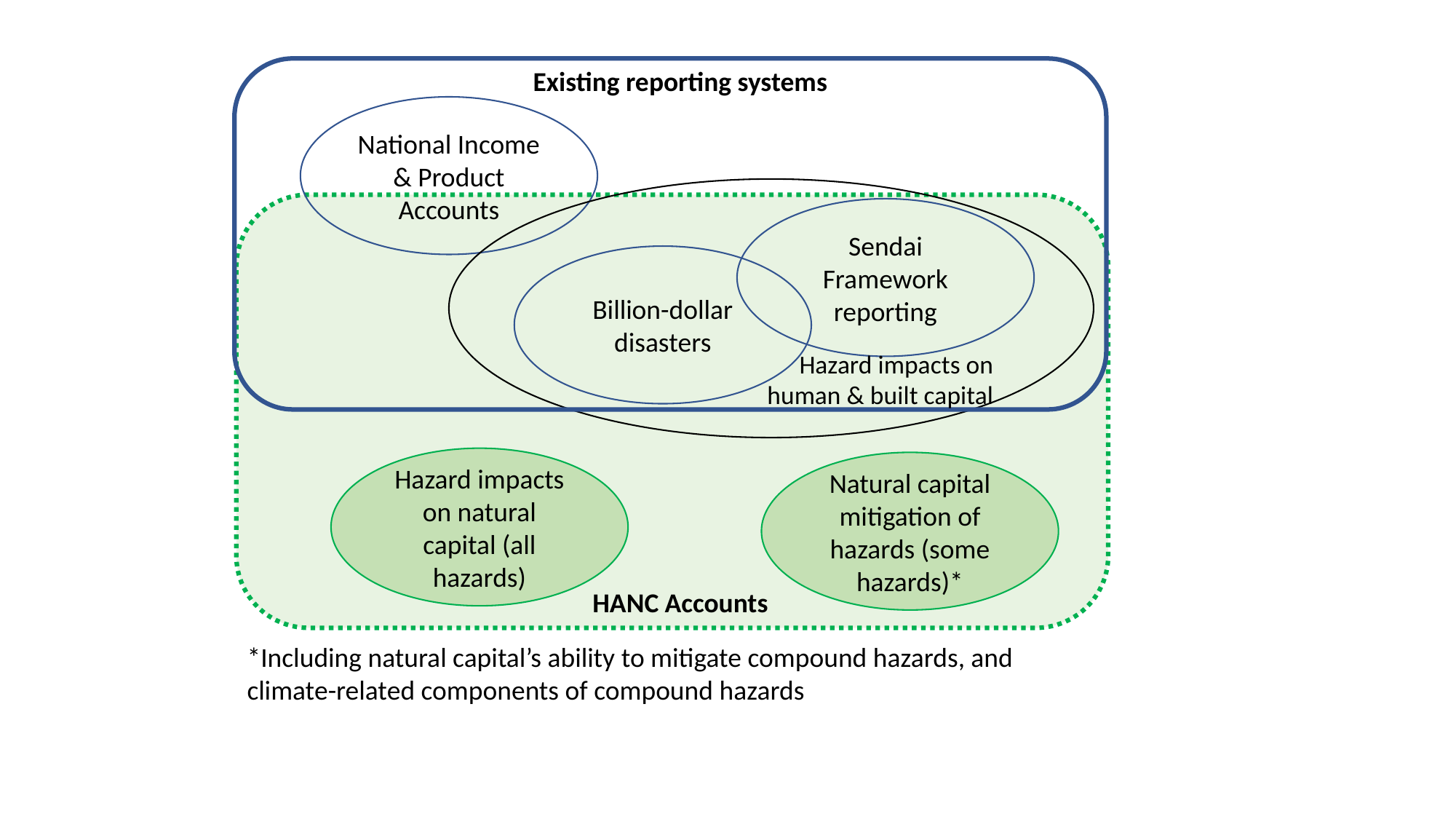

Existing reporting systems
National Income & Product Accounts

Sendai Framework reporting
Billion-dollar disasters
Hazard impacts on human & built capital
Hazard impacts on natural capital (all hazards)
Natural capital mitigation of hazards (some hazards)*
HANC Accounts
*Including natural capital’s ability to mitigate compound hazards, and climate-related components of compound hazards